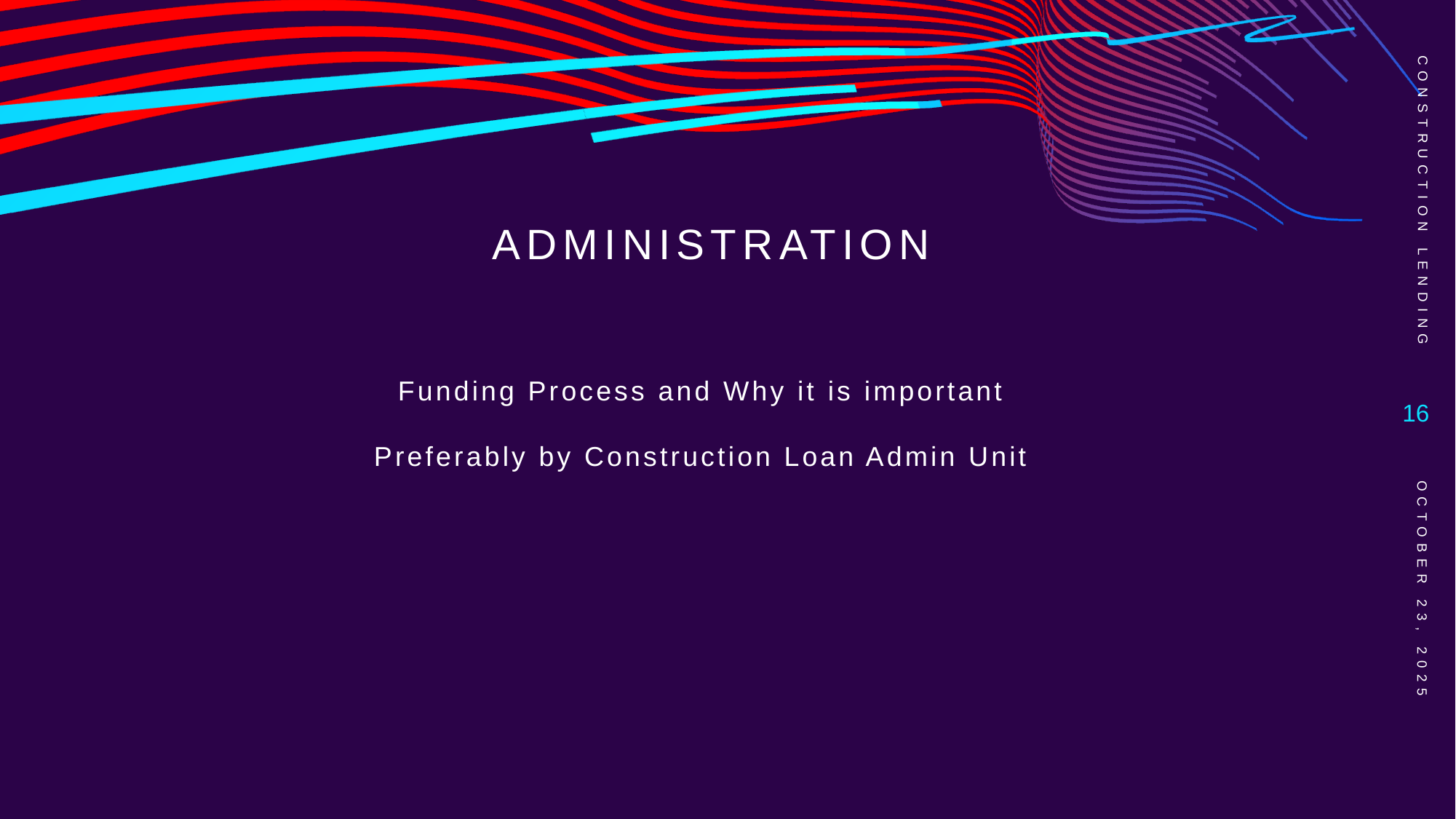

Construction lending
# Administration
Funding Process and Why it is important
Preferably by Construction Loan Admin Unit
16

October 23, 2025